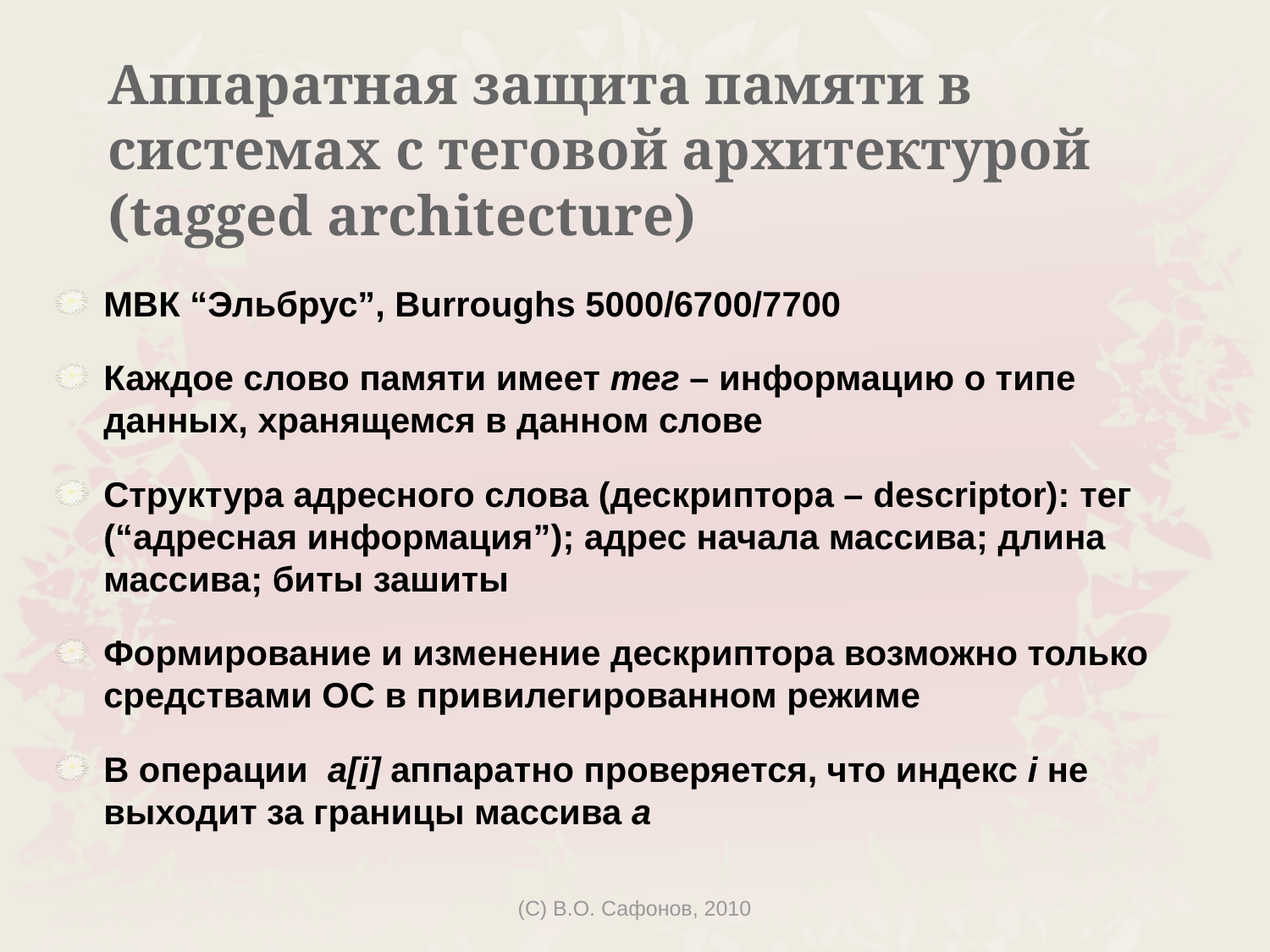

# Аппаратная защита памяти в системах с теговой архитектурой (tagged architecture)
МВК “Эльбрус”, Burroughs 5000/6700/7700
Каждое слово памяти имеет тег – информацию о типе данных, хранящемся в данном слове
Структура адресного слова (дескриптора – descriptor): тег (“адресная информация”); адрес начала массива; длина массива; биты зашиты
Формирование и изменение дескриптора возможно только средствами ОС в привилегированном режиме
В операции  a[i] аппаратно проверяется, что индекс i не выходит за границы массива a

(C) В.О. Сафонов, 2010